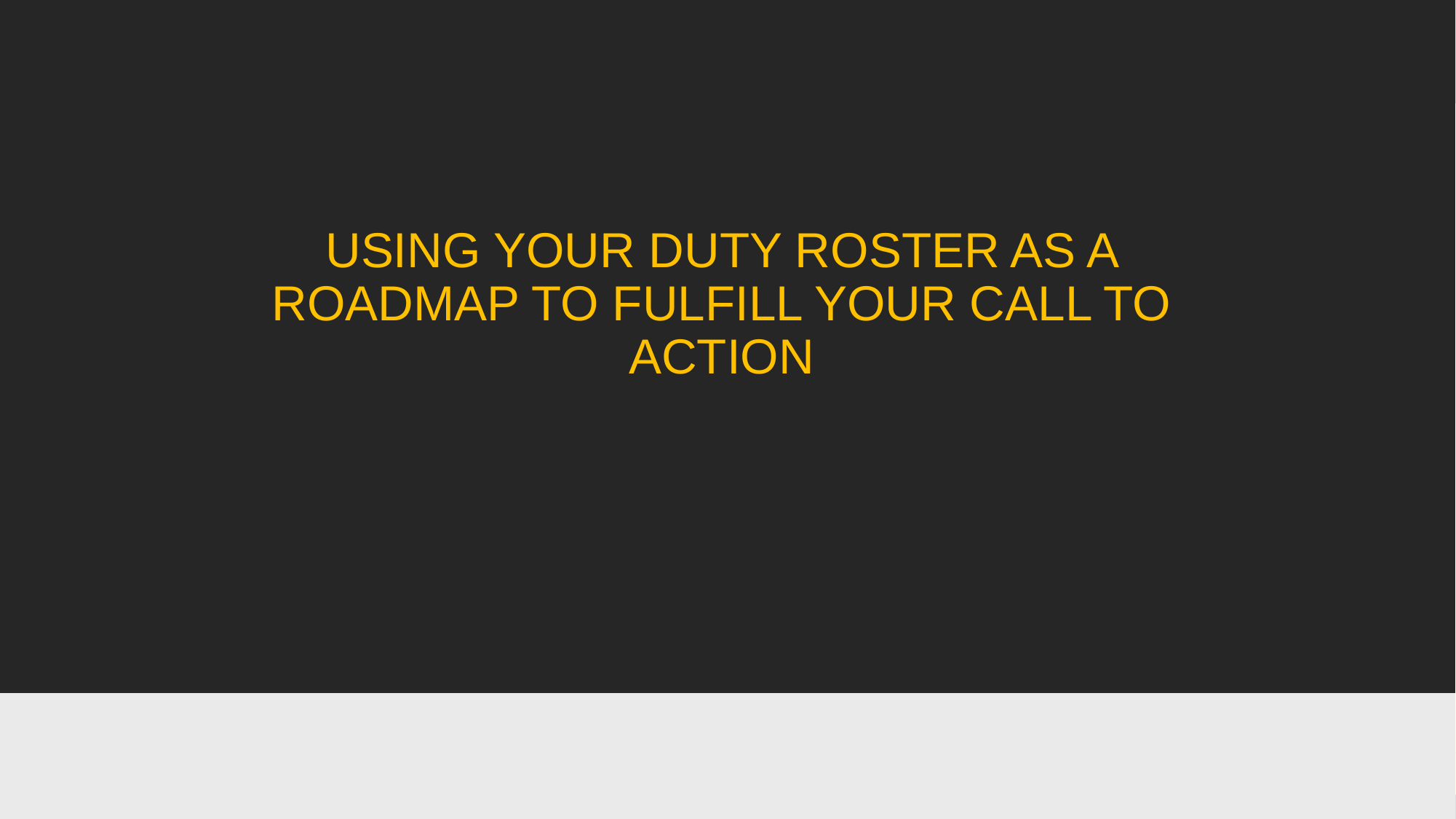

# Using Your Duty Roster as a Roadmap To Fulfill Your call to action